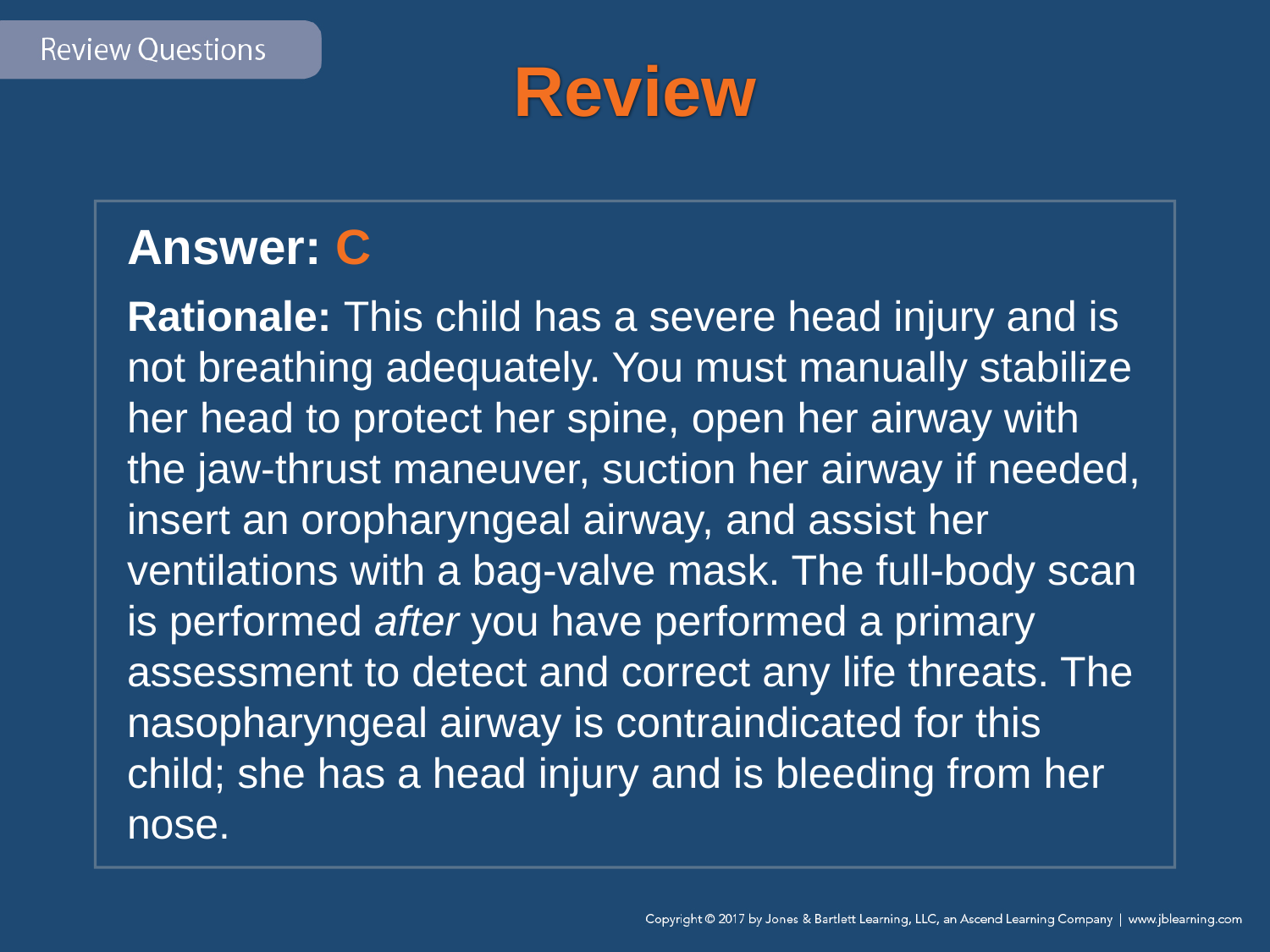

# Review
Answer: C
Rationale: This child has a severe head injury and is not breathing adequately. You must manually stabilize her head to protect her spine, open her airway with the jaw-thrust maneuver, suction her airway if needed, insert an oropharyngeal airway, and assist her ventilations with a bag-valve mask. The full-body scan is performed after you have performed a primary assessment to detect and correct any life threats. The nasopharyngeal airway is contraindicated for this child; she has a head injury and is bleeding from her nose.